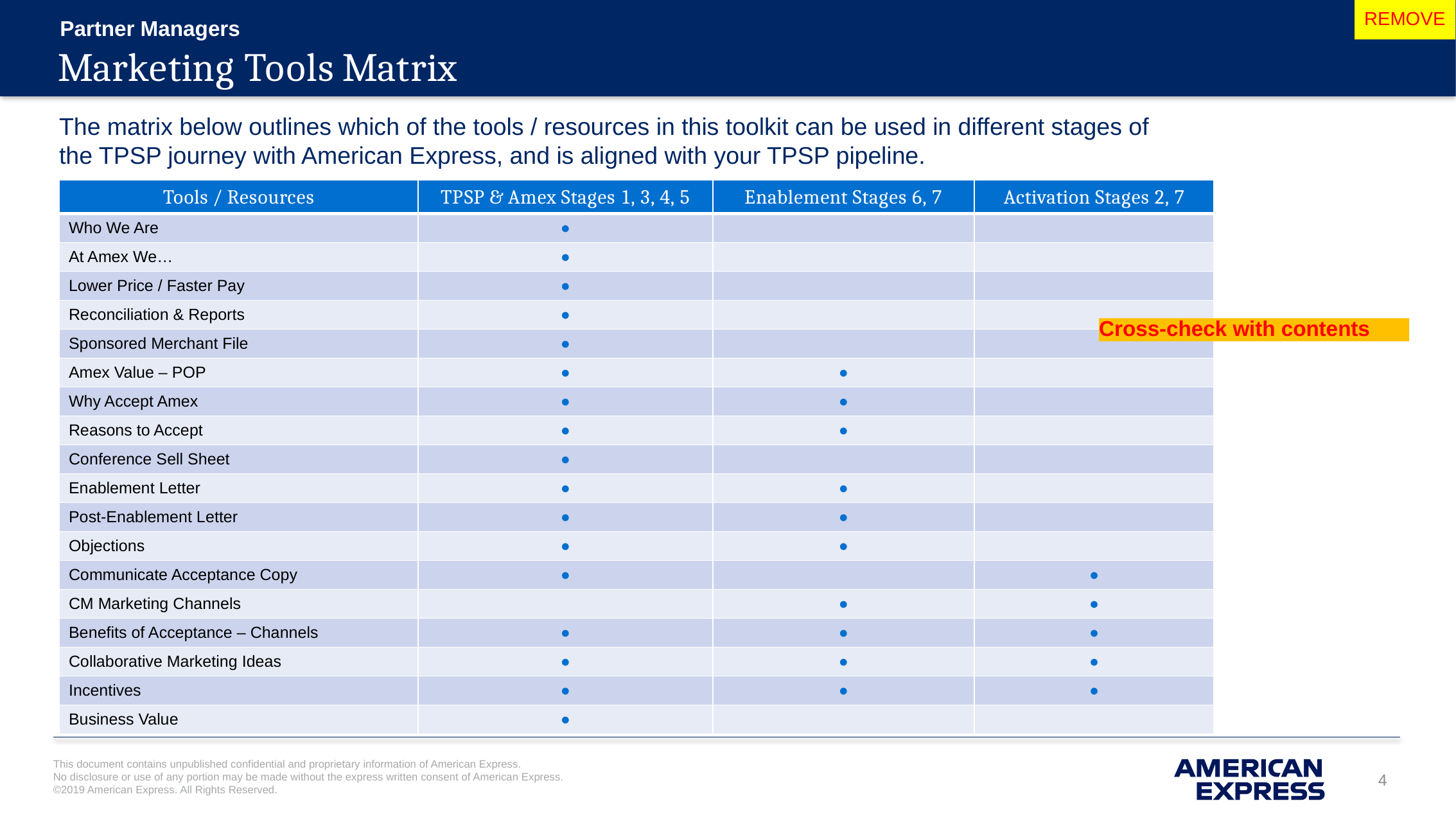

# Marketing Tools Matrix
The matrix below outlines which of the tools / resources in this toolkit can be used in different stages of the TPSP journey with American Express, and is aligned with your TPSP pipeline.
| Tools / Resources | TPSP & Amex Stages 1, 3, 4, 5 | Enablement Stages 6, 7 | Activation Stages 2, 7 |
| --- | --- | --- | --- |
| Who We Are | ● |  |  |
| At Amex We… | ● |  |  |
| Lower Price / Faster Pay | ● |  |  |
| Reconciliation & Reports | ● |  |  |
| Sponsored Merchant File | ● |  |  |
| Amex Value – POP | ● | ● |  |
| Why Accept Amex | ● | ● |  |
| Reasons to Accept | ● | ● |  |
| Conference Sell Sheet | ● |  |  |
| Enablement Letter | ● | ● |  |
| Post-Enablement Letter | ● | ● |  |
| Objections | ● | ● |  |
| Communicate Acceptance Copy | ● |  | ● |
| CM Marketing Channels |  | ● | ● |
| Benefits of Acceptance – Channels | ● | ● | ● |
| Collaborative Marketing Ideas | ● | ● | ● |
| Incentives | ● | ● | ● |
| Business Value | ● |  |  |
Cross-check with contents